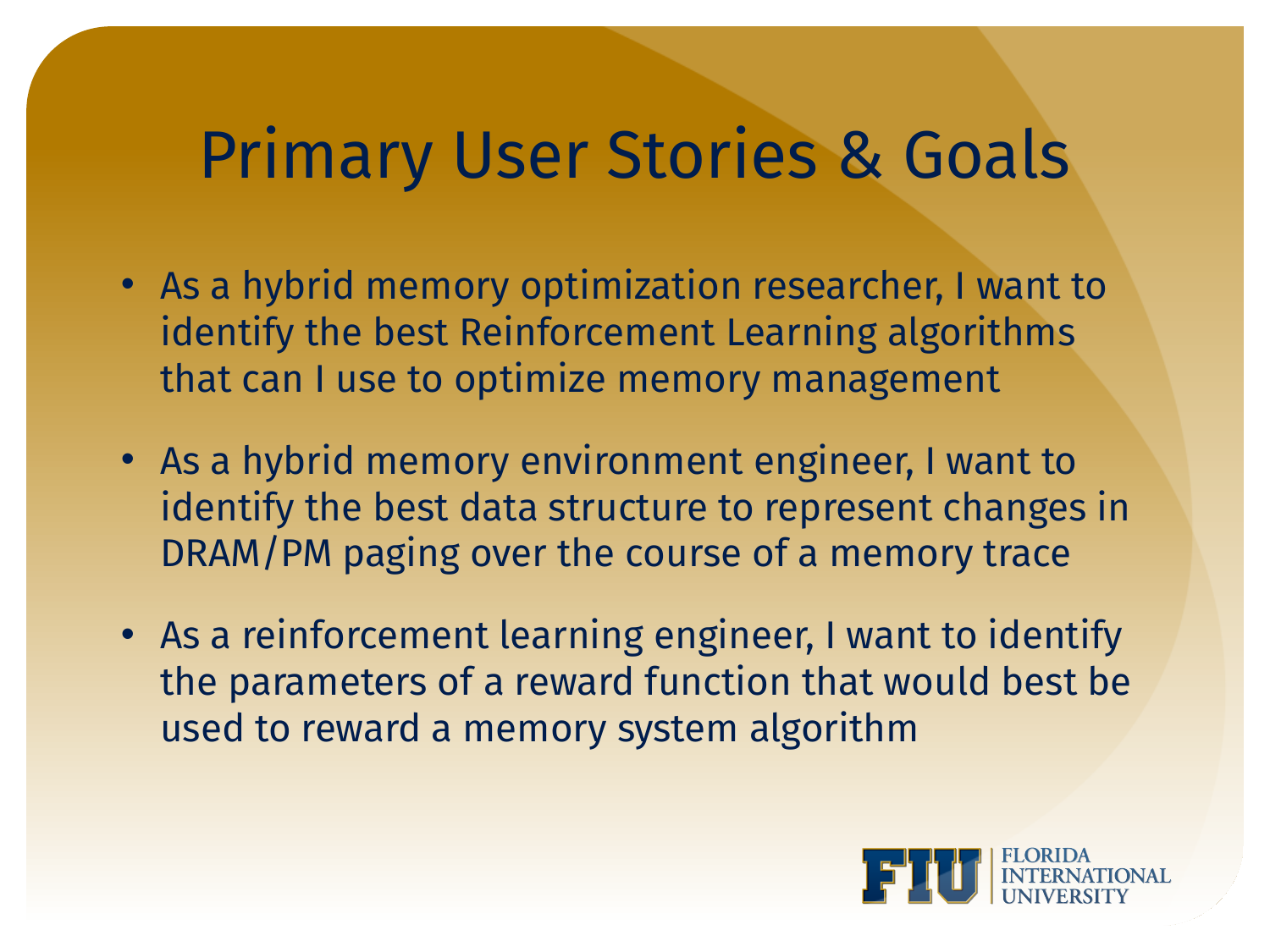

# Primary User Stories & Goals
As a hybrid memory optimization researcher, I want to identify the best Reinforcement Learning algorithms that can I use to optimize memory management
As a hybrid memory environment engineer, I want to identify the best data structure to represent changes in DRAM/PM paging over the course of a memory trace
As a reinforcement learning engineer, I want to identify the parameters of a reward function that would best be used to reward a memory system algorithm